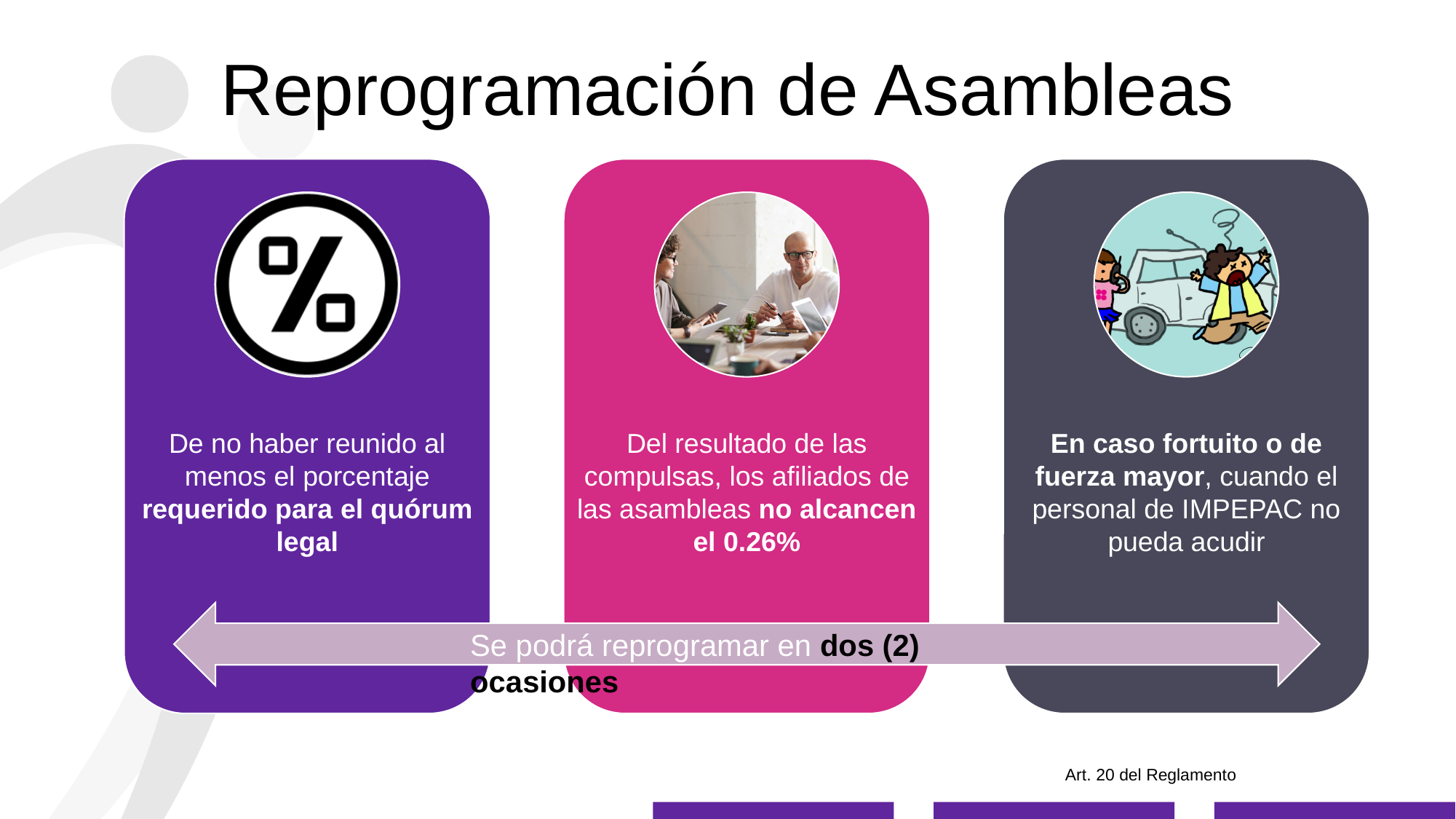

# Reprogramación de Asambleas
Del resultado de las compulsas, los afiliados de las asambleas no alcancen el 0.26%
De no haber reunido al menos el porcentaje requerido para el quórum legal
En caso fortuito o de fuerza mayor, cuando el personal de IMPEPAC no pueda acudir
Se podrá reprogramar en dos (2) ocasiones
Art. 20 del Reglamento